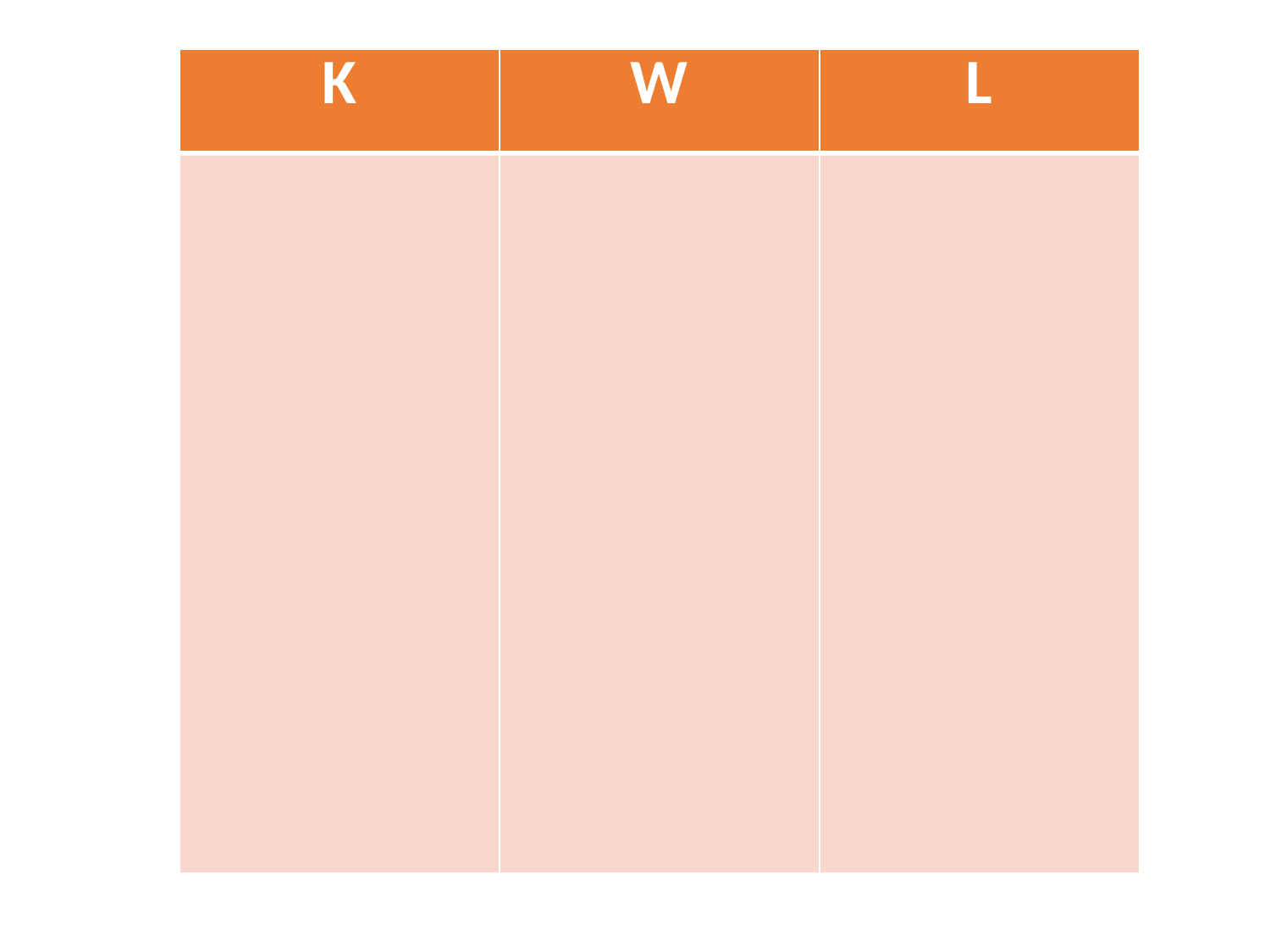

| K | W | L |
| --- | --- | --- |
|  |  |  |